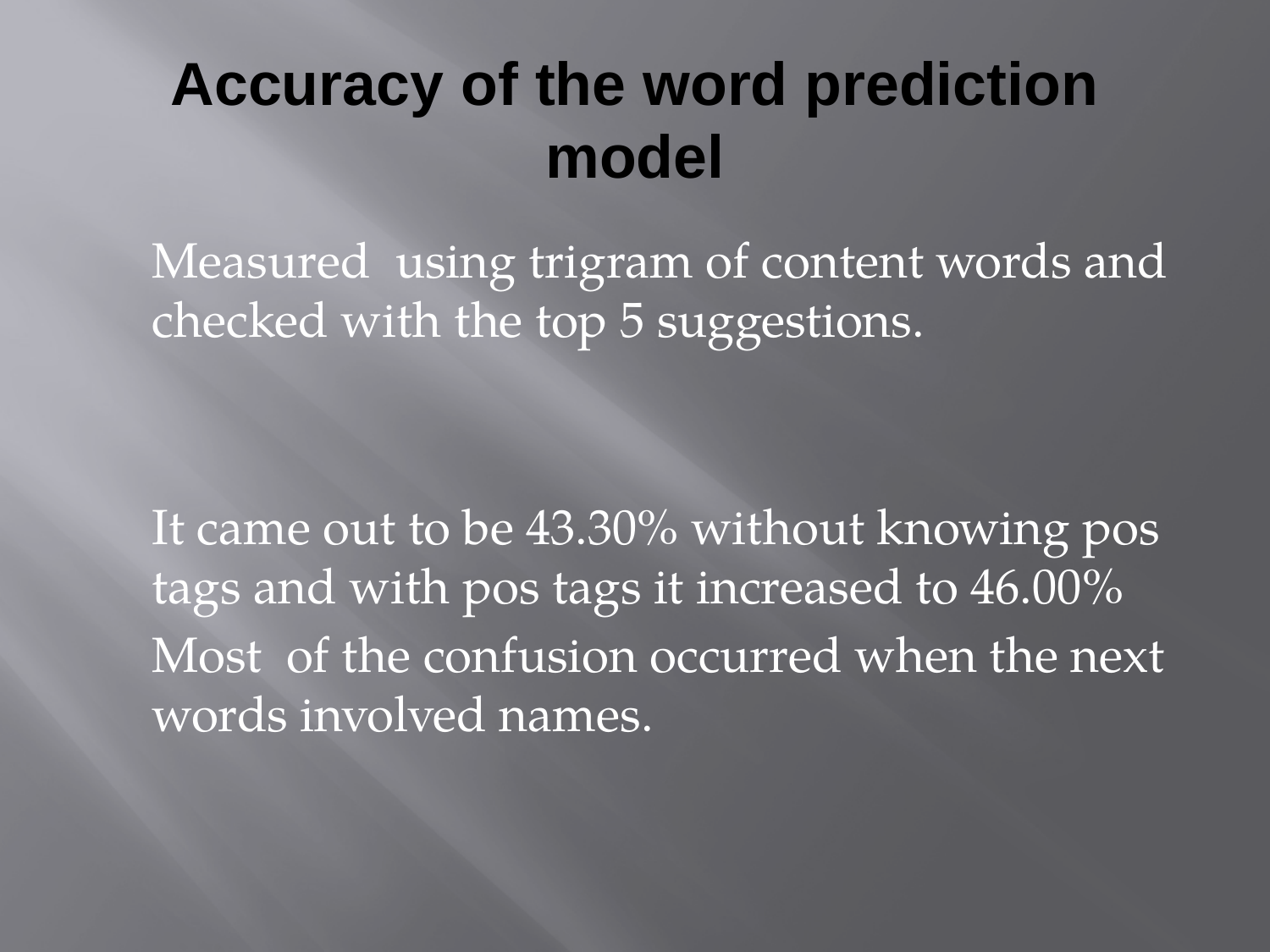

# Accuracy of the word prediction model
	Measured  using trigram of content words and checked with the top 5 suggestions.

	It came out to be 43.30% without knowing pos tags and with pos tags it increased to 46.00%
	Most  of the confusion occurred when the next words involved names.